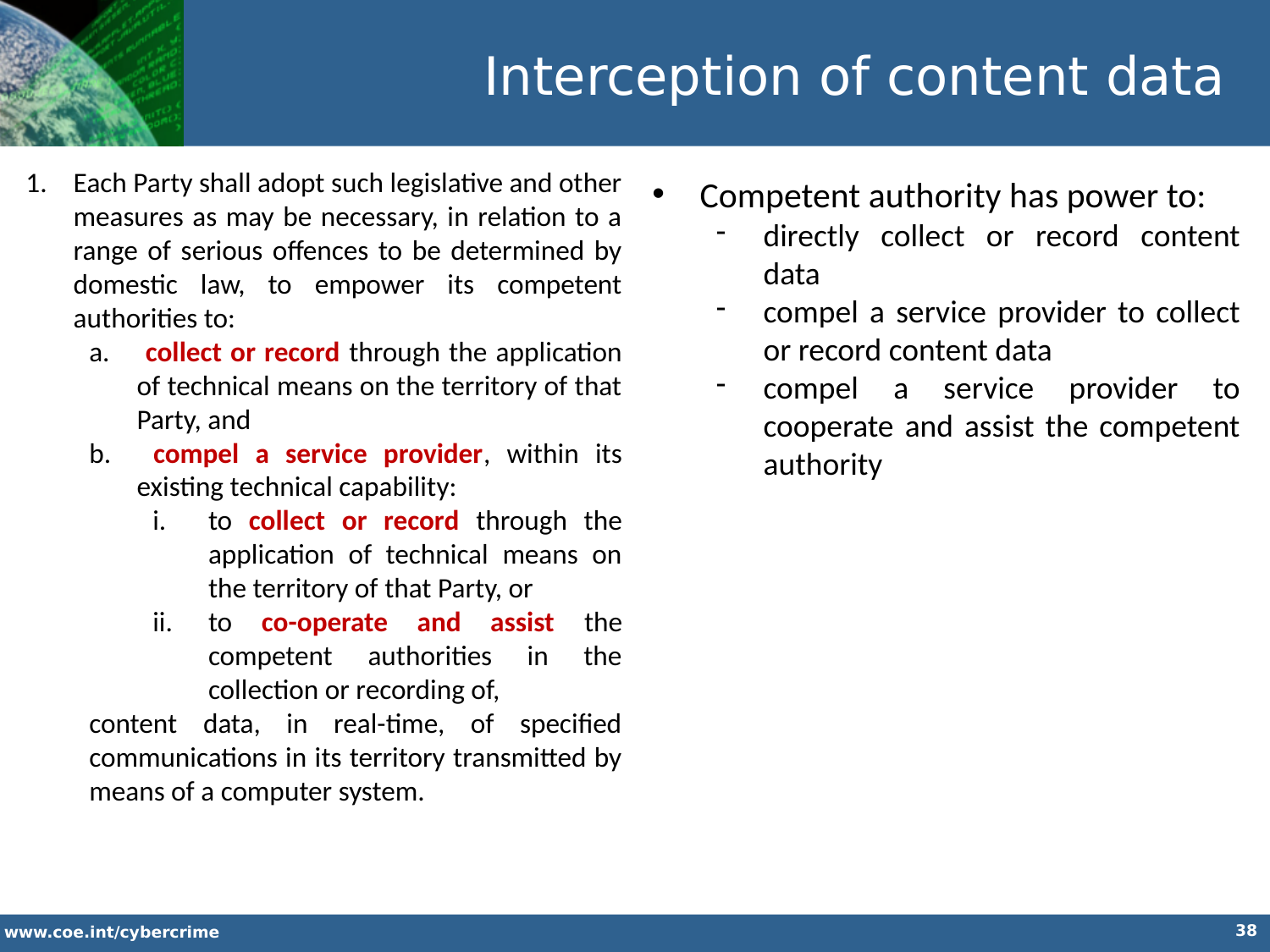

Interception of content data
Each Party shall adopt such legislative and other measures as may be necessary, in relation to a range of serious offences to be determined by domestic law, to empower its competent authorities to:
 collect or record through the application of technical means on the territory of that Party, and
 compel a service provider, within its existing technical capability:
to collect or record through the application of technical means on the territory of that Party, or
to co-operate and assist the competent authorities in the collection or recording of,
content data, in real-time, of specified communications in its territory transmitted by means of a computer system.
Competent authority has power to:
directly collect or record content data
compel a service provider to collect or record content data
compel a service provider to cooperate and assist the competent authority